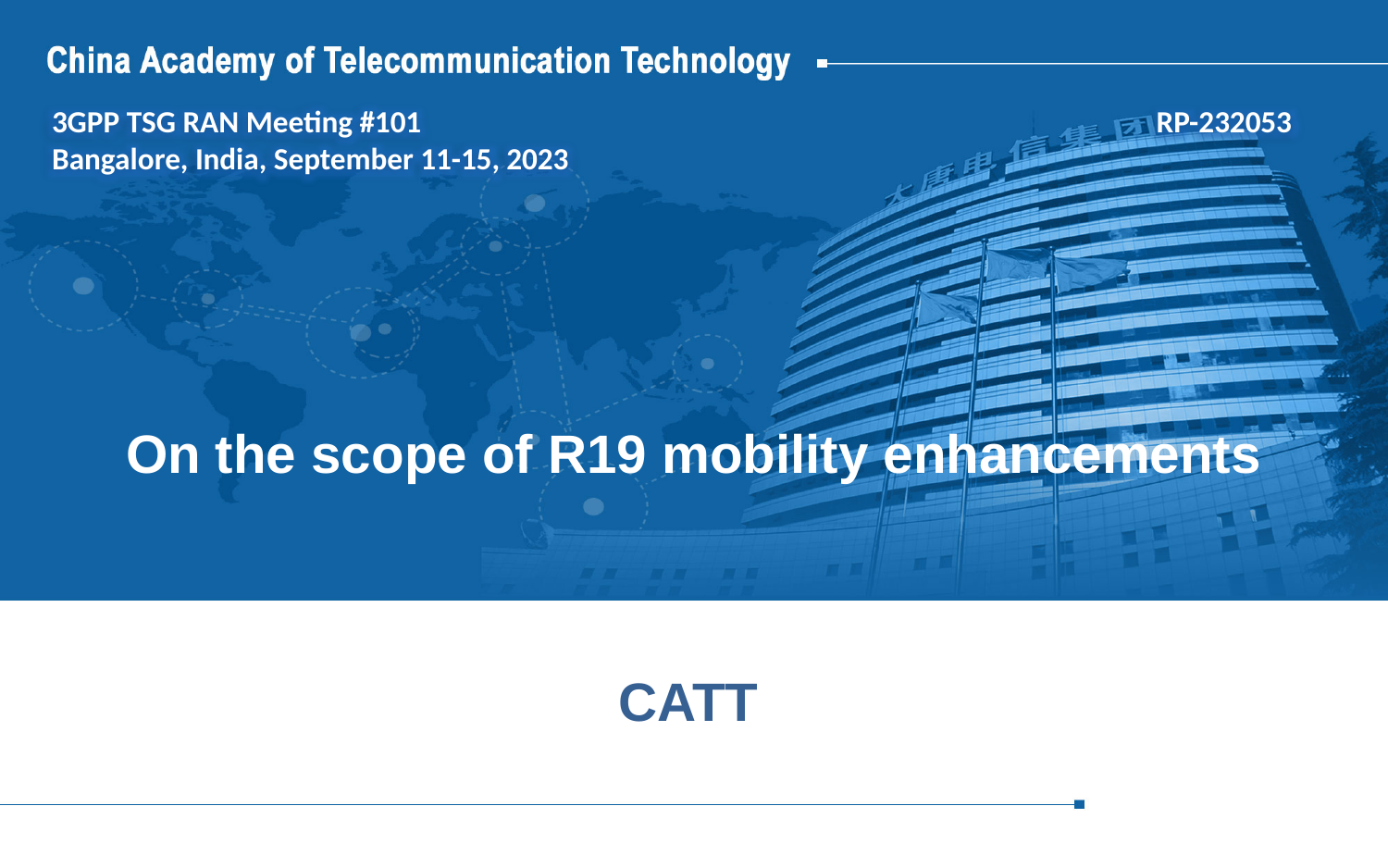

3GPP TSG RAN Meeting #101                                                                                                          RP-232053
Bangalore, India, September 11-15, 2023
# On the scope of R19 mobility enhancements
CATT